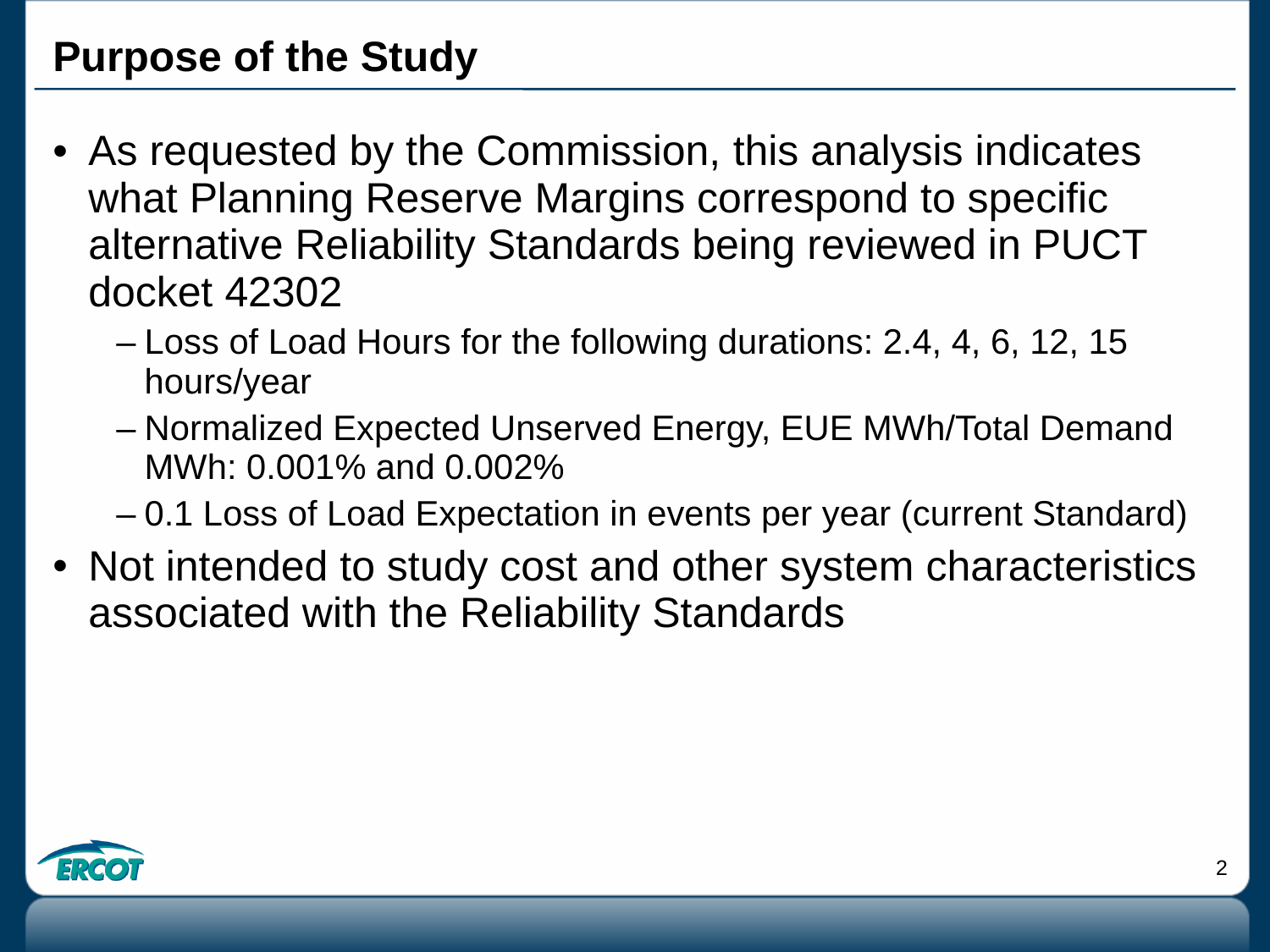

Purpose of the Study
As requested by the Commission, this analysis indicates what Planning Reserve Margins correspond to specific alternative Reliability Standards being reviewed in PUCT docket 42302
Loss of Load Hours for the following durations: 2.4, 4, 6, 12, 15 hours/year
Normalized Expected Unserved Energy, EUE MWh/Total Demand MWh: 0.001% and 0.002%
0.1 Loss of Load Expectation in events per year (current Standard)
Not intended to study cost and other system characteristics associated with the Reliability Standards
2